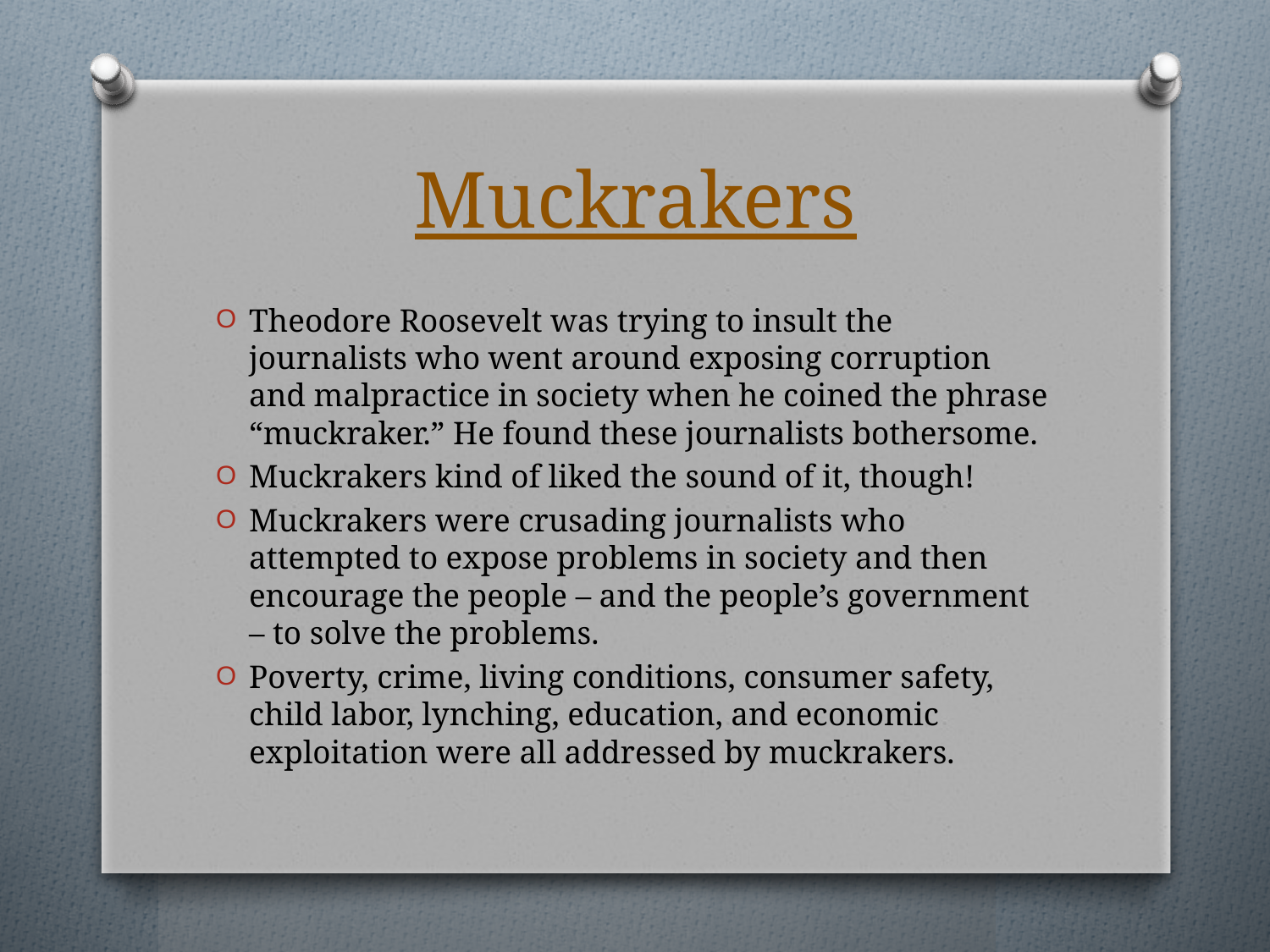

# Muckrakers
Theodore Roosevelt was trying to insult the journalists who went around exposing corruption and malpractice in society when he coined the phrase “muckraker.” He found these journalists bothersome.
Muckrakers kind of liked the sound of it, though!
Muckrakers were crusading journalists who attempted to expose problems in society and then encourage the people – and the people’s government – to solve the problems.
Poverty, crime, living conditions, consumer safety, child labor, lynching, education, and economic exploitation were all addressed by muckrakers.